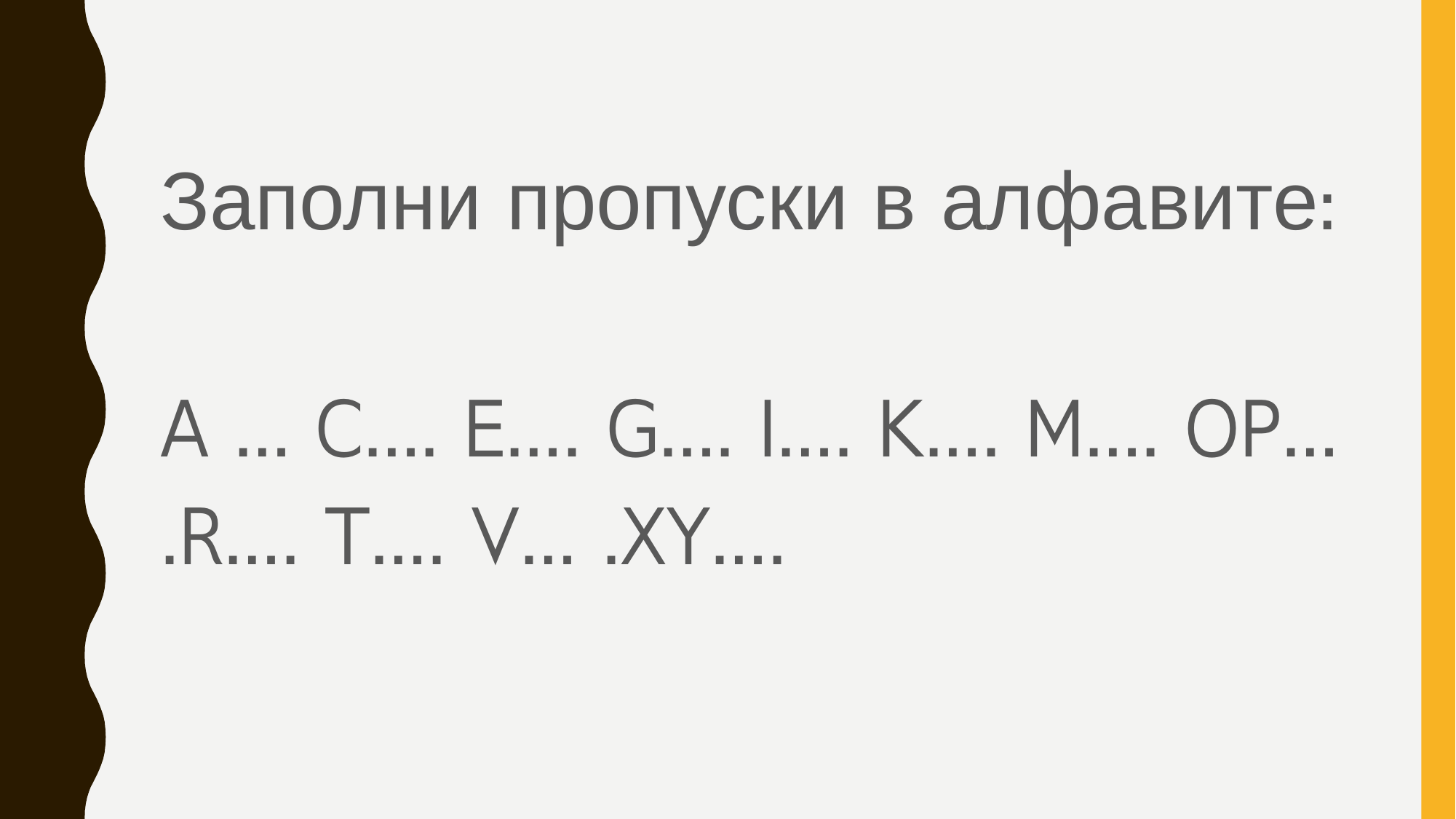

#
Заполни пропуски в алфавите:
A … C…. E…. G…. I…. K…. M…. OP… .R…. T…. V… .XY….